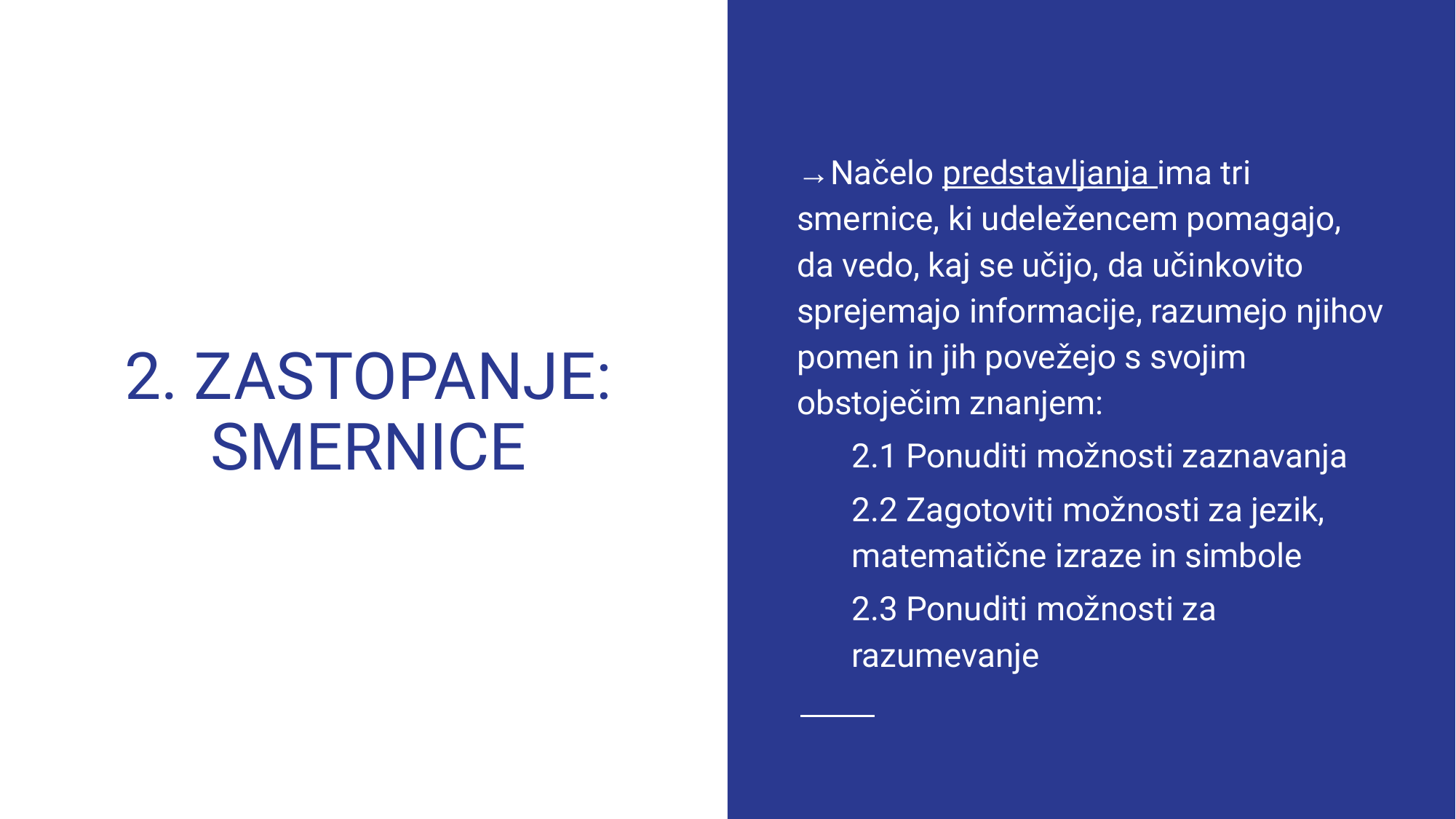

→Načelo predstavljanja ima tri smernice, ki udeležencem pomagajo, da vedo, kaj se učijo, da učinkovito sprejemajo informacije, razumejo njihov pomen in jih povežejo s svojim obstoječim znanjem:
2.1 Ponuditi možnosti zaznavanja
2.2 Zagotoviti možnosti za jezik, matematične izraze in simbole
2.3 Ponuditi možnosti za razumevanje
# 2. ZASTOPANJE: SMERNICE